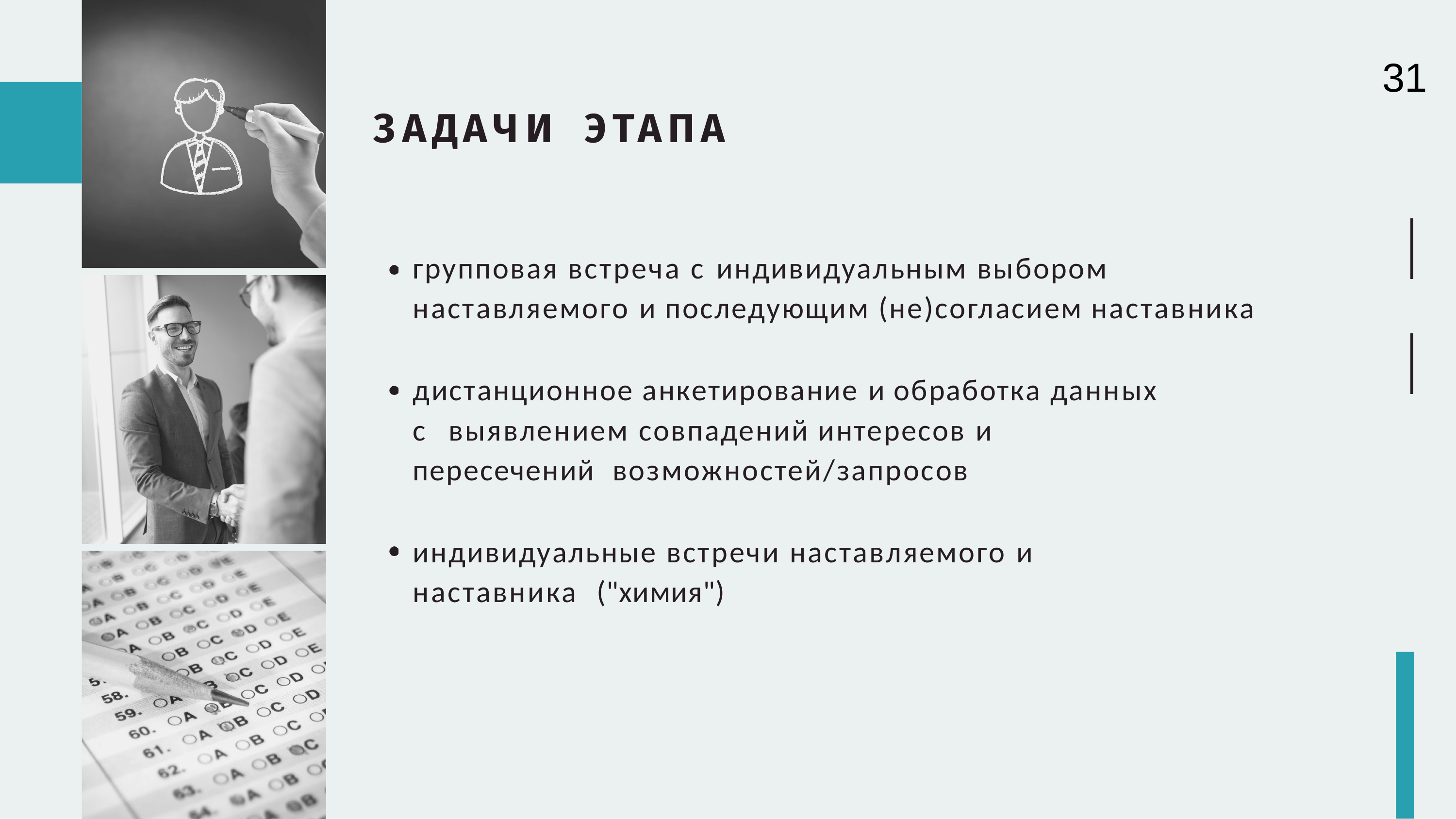

# 31

ЗАДАЧИ	ЭТАПА

групповая встреча с индивидуальным выбором  наставляемого и последующим (не)согласием наставника

дистанционное анкетирование и обработка данных с  выявлением совпадений интересов и пересечений  возможностей/запросов

индивидуальные встречи наставляемого и наставника  ("химия")